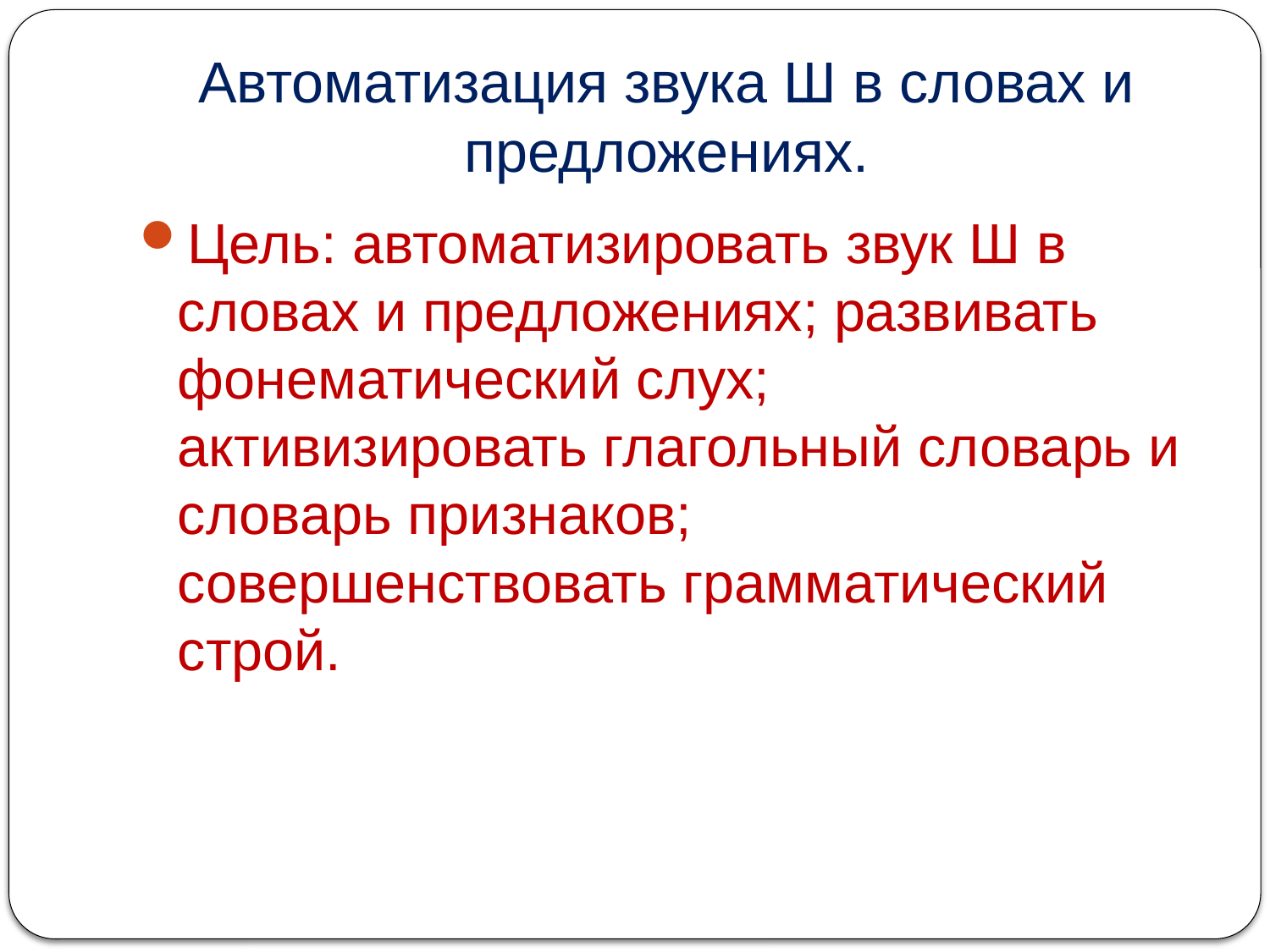

# Автоматизация звука Ш в словах и предложениях.
Цель: автоматизировать звук Ш в словах и предложениях; развивать  фонематический слух; активизировать глагольный словарь и словарь признаков; совершенствовать грамматический строй.